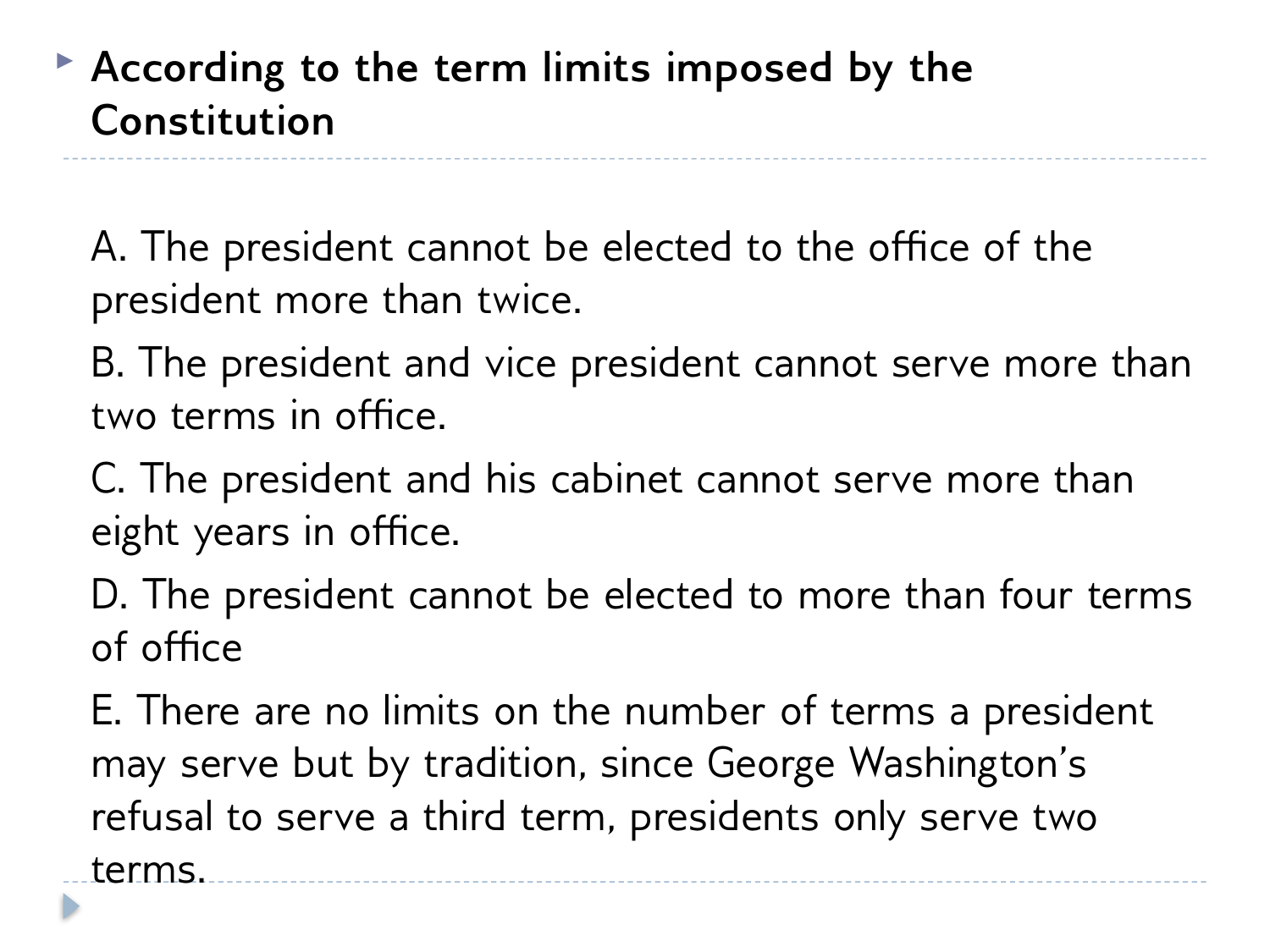

According to the term limits imposed by the Constitution

	A. The president cannot be elected to the office of the president more than twice.
	B. The president and vice president cannot serve more than two terms in office.
	C. The president and his cabinet cannot serve more than eight years in office.
	D. The president cannot be elected to more than four terms of office
	E. There are no limits on the number of terms a president may serve but by tradition, since George Washington’s refusal to serve a third term, presidents only serve two terms.